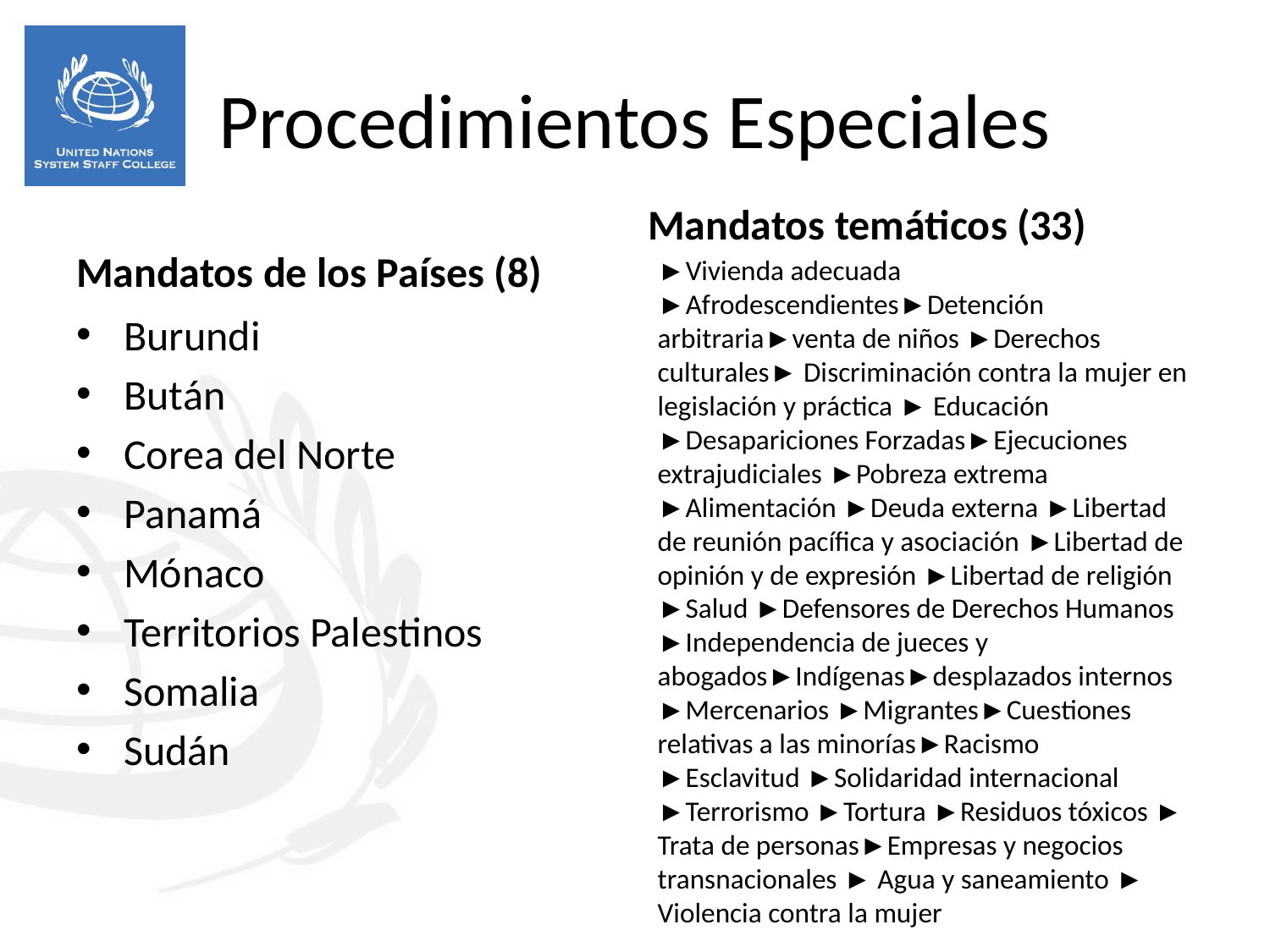

Procedimientos Especiales
Mandatos temáticos (33)
Mandatos de los Países (8)
►Vivienda adecuada ►Afrodescendientes►Detención arbitraria►venta de niños ►Derechos culturales► Discriminación contra la mujer en legislación y práctica ► Educación ►Desapariciones Forzadas►Ejecuciones extrajudiciales ►Pobreza extrema ►Alimentación ►Deuda externa ►Libertad de reunión pacífica y asociación ►Libertad de opinión y de expresión ►Libertad de religión ►Salud ►Defensores de Derechos Humanos ►Independencia de jueces y abogados►Indígenas►desplazados internos ►Mercenarios ►Migrantes►Cuestiones relativas a las minorías►Racismo  ►Esclavitud ►Solidaridad internacional ►Terrorismo ►Tortura ►Residuos tóxicos ► Trata de personas►Empresas y negocios transnacionales ► Agua y saneamiento ► Violencia contra la mujer
Burundi
Bután
Corea del Norte
Panamá
Mónaco
Territorios Palestinos
Somalia
Sudán